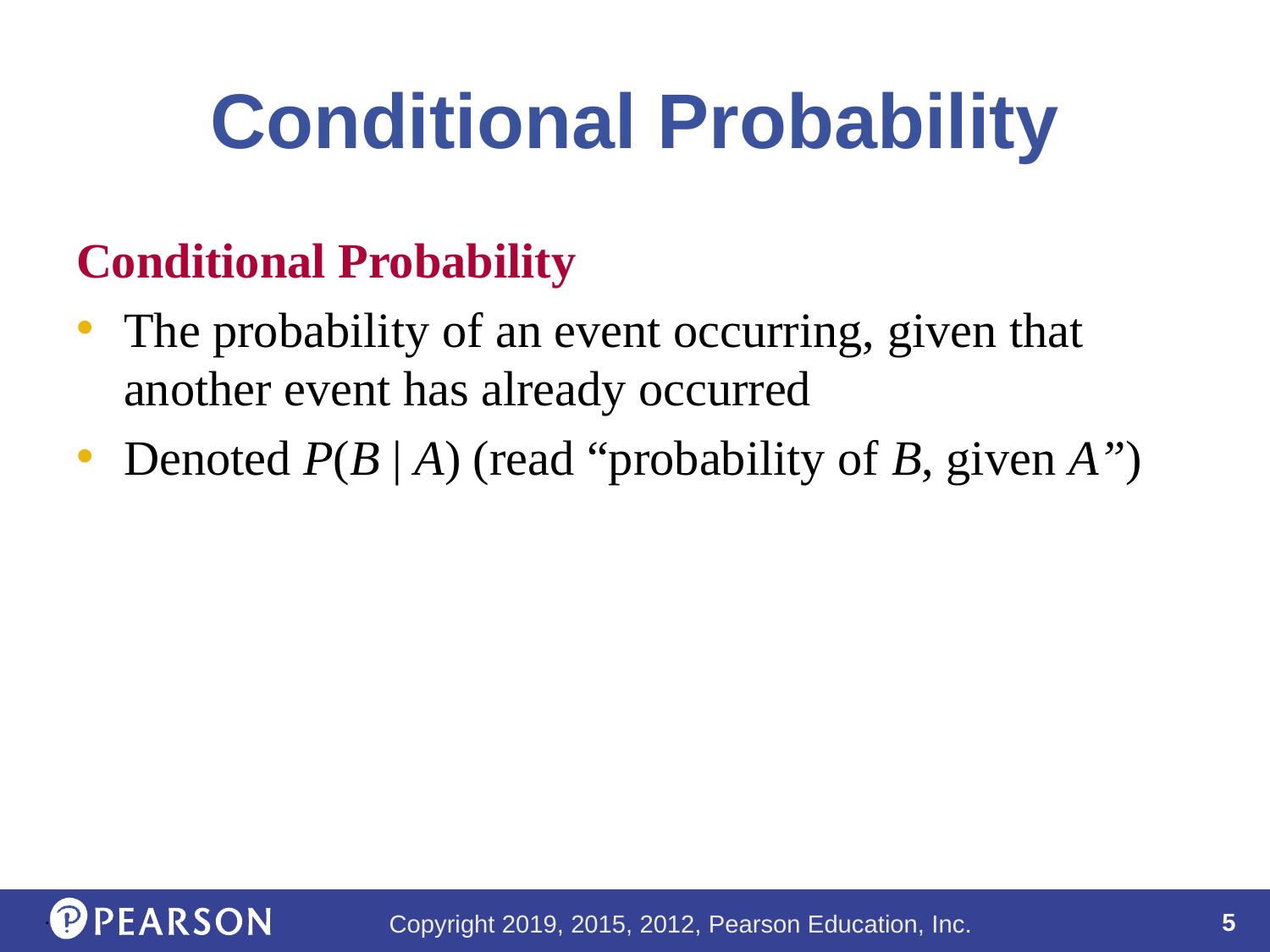

# Conditional Probability
Conditional Probability
The probability of an event occurring, given that another event has already occurred
Denoted P(B | A) (read “probability of B, given A”)
.